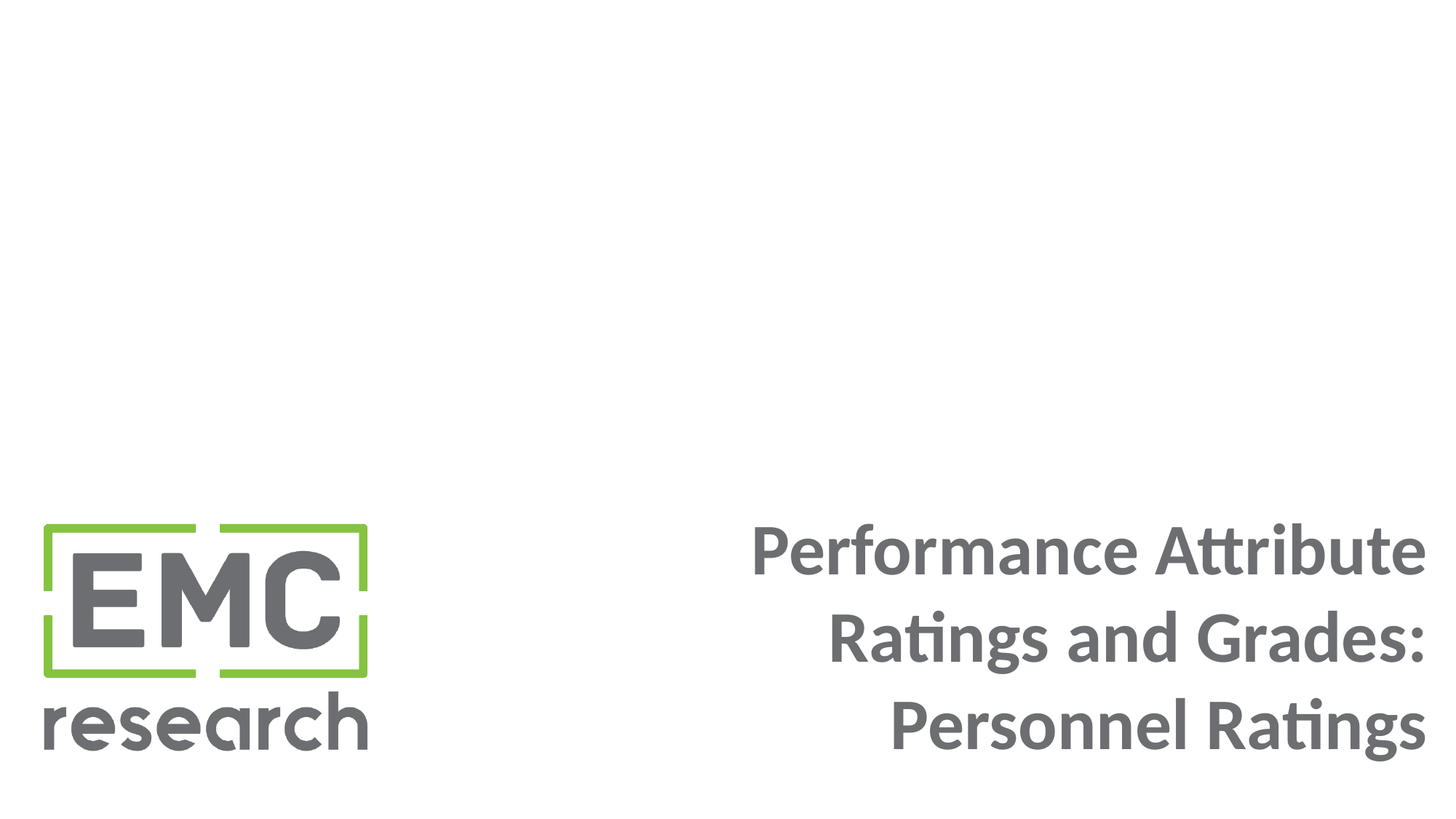

# Performance Attribute Ratings and Grades: Personnel Ratings